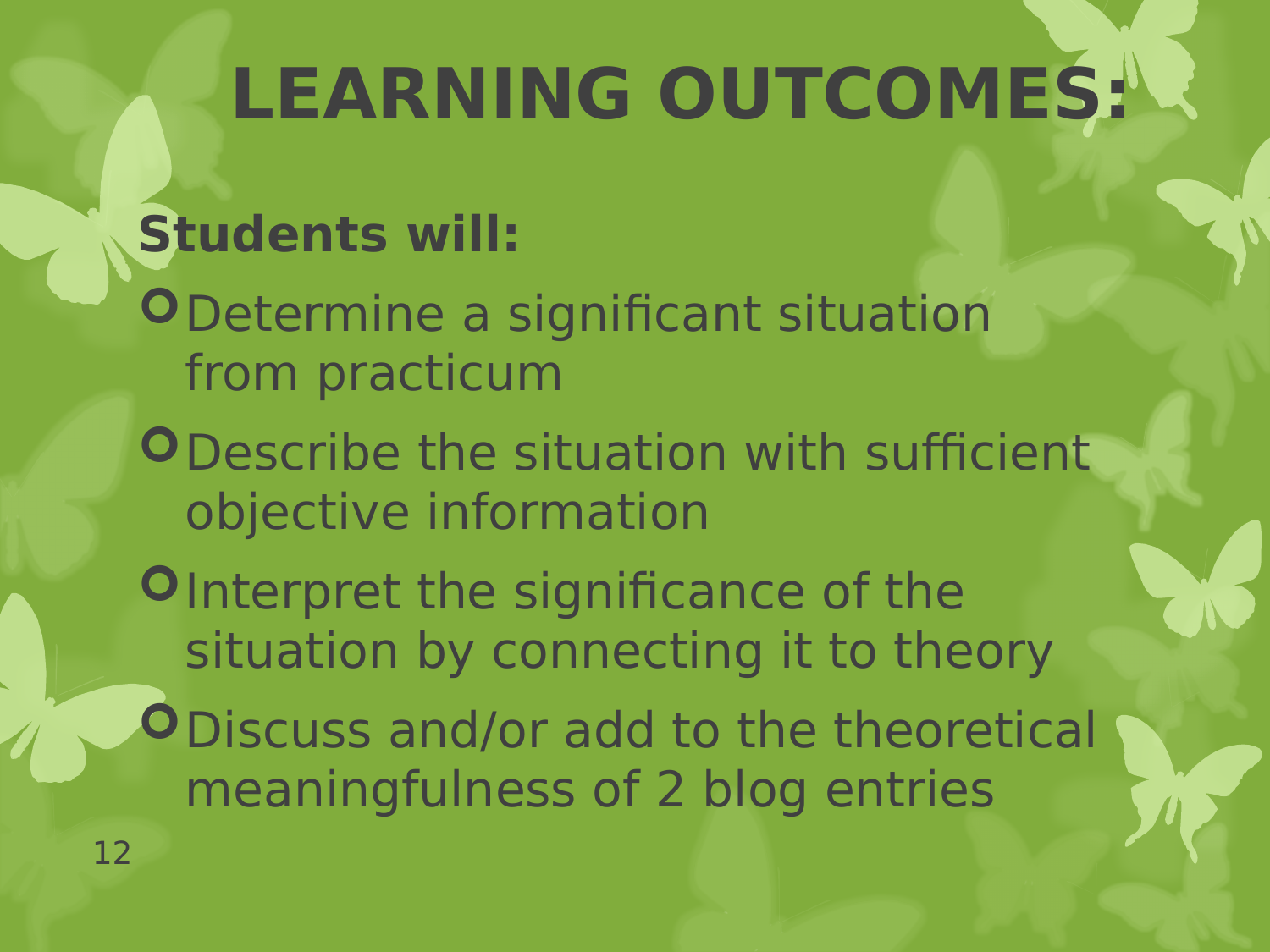

# LEARNING OUTCOMES:
Students will:
Determine a significant situation from practicum
Describe the situation with sufficient objective information
Interpret the significance of the situation by connecting it to theory
Discuss and/or add to the theoretical meaningfulness of 2 blog entries

12